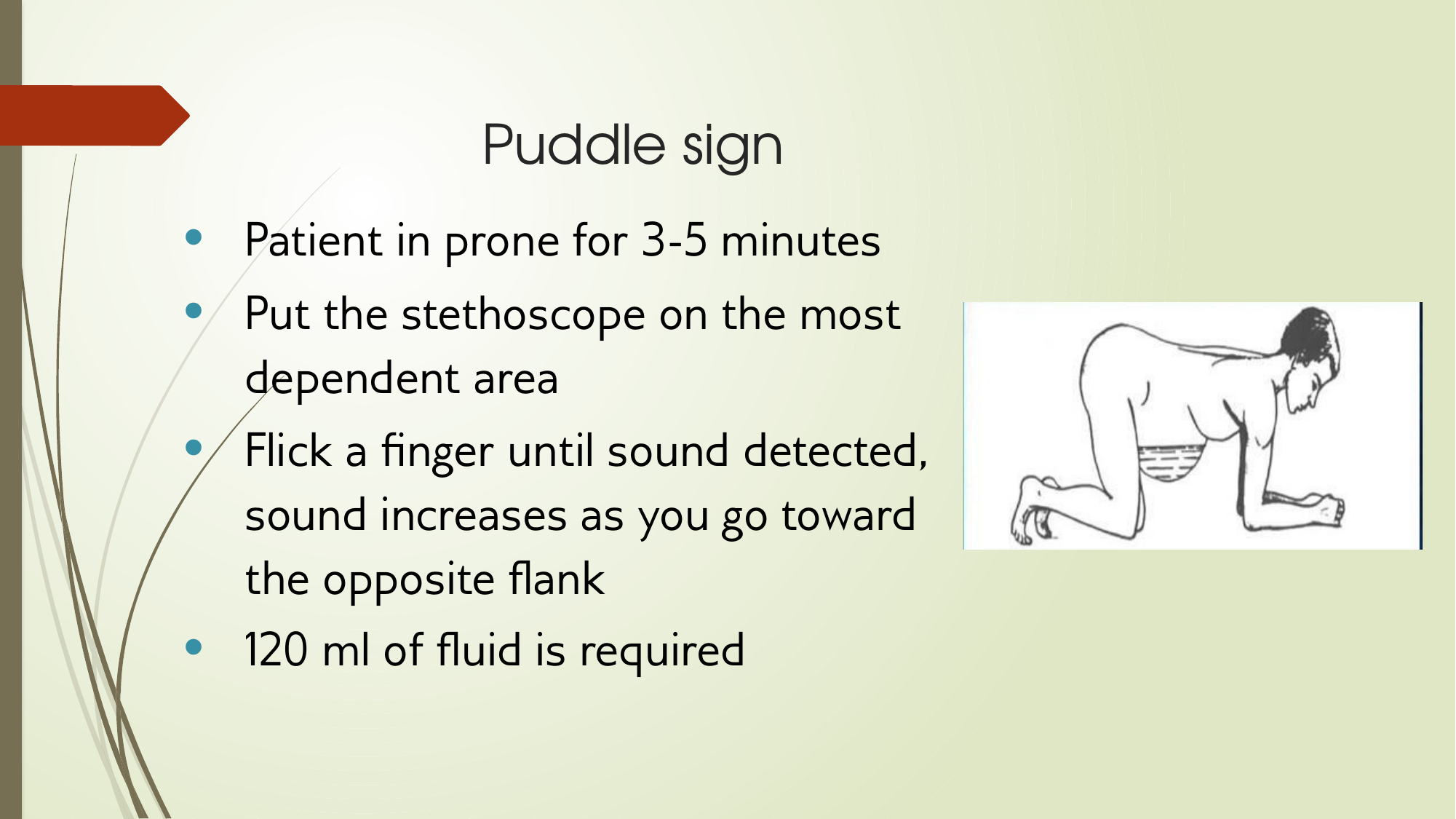

# Puddle sign
Patient in prone for 3-5 minutes
Put the stethoscope on the most dependent area
Flick a finger until sound detected, sound increases as you go toward the opposite flank
120 ml of fluid is required